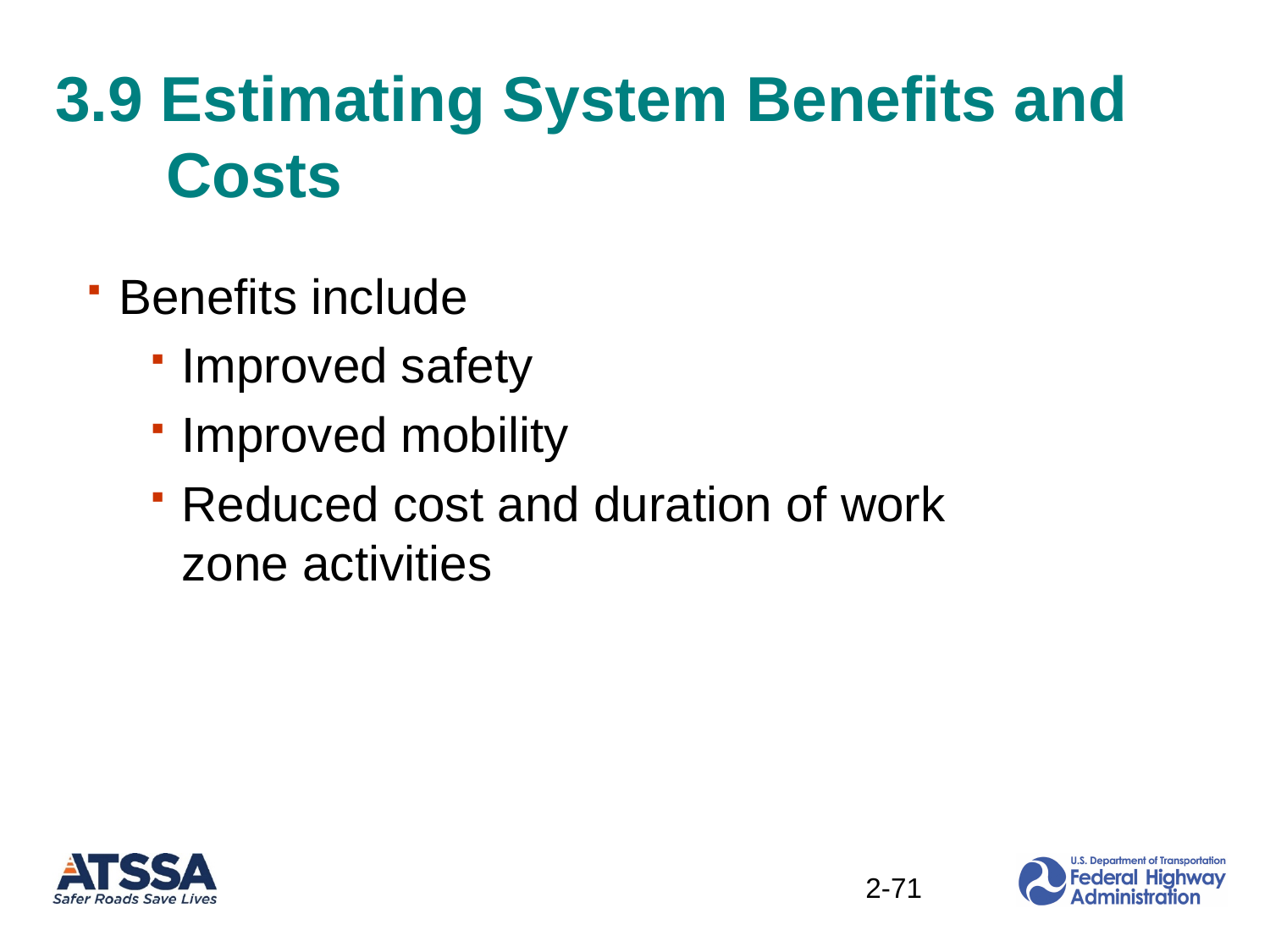

# 3.9 Estimating System Benefits and Costs
Benefits include
Improved safety
Improved mobility
Reduced cost and duration of work zone activities